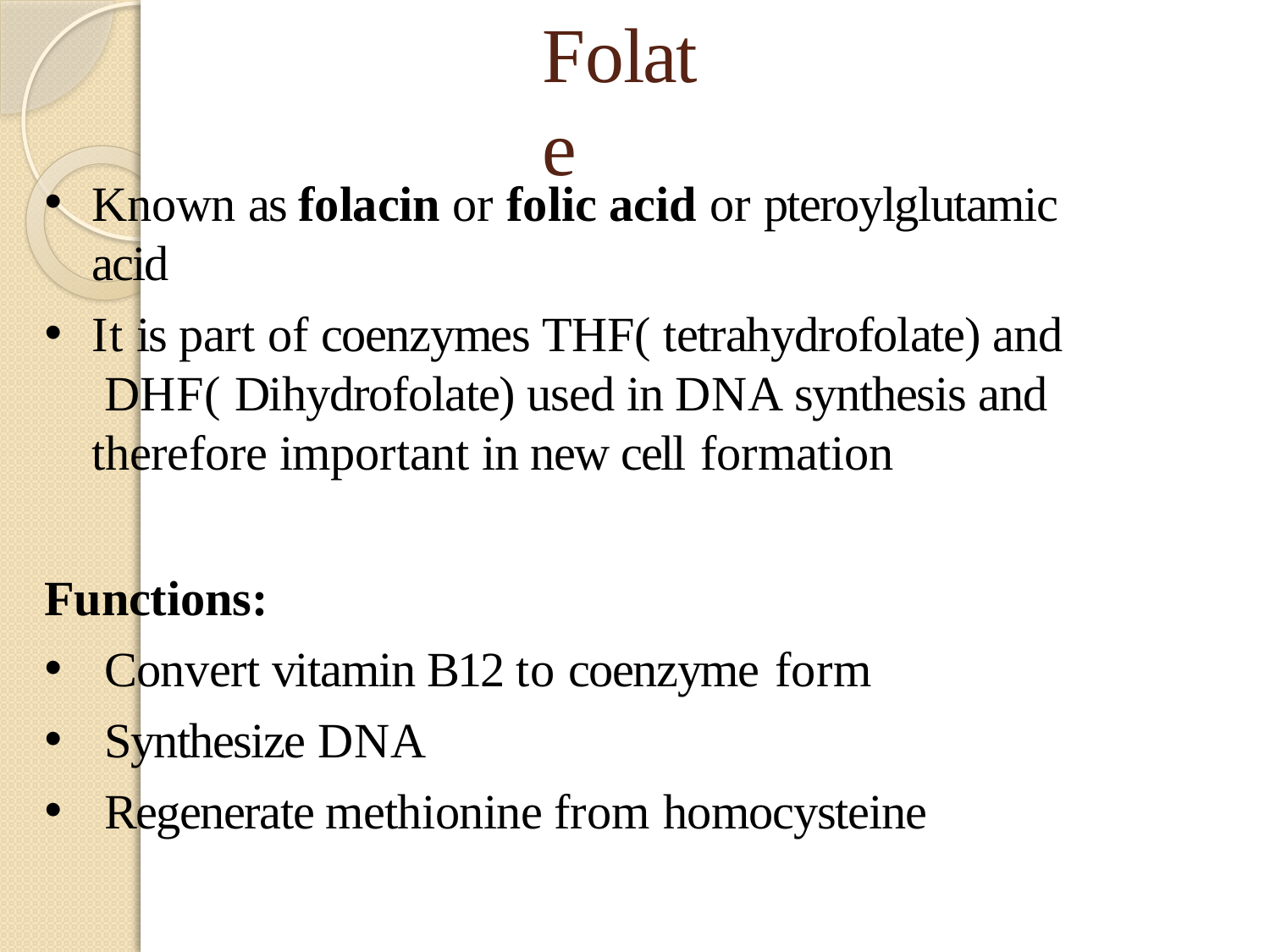

# Folate
Known as folacin or folic acid or pteroylglutamic acid
It is part of coenzymes THF( tetrahydrofolate) and  DHF( Dihydrofolate) used in DNA synthesis and  therefore important in new cell formation

Functions:
Convert vitamin B12 to coenzyme form
Synthesize DNA
Regenerate methionine from homocysteine